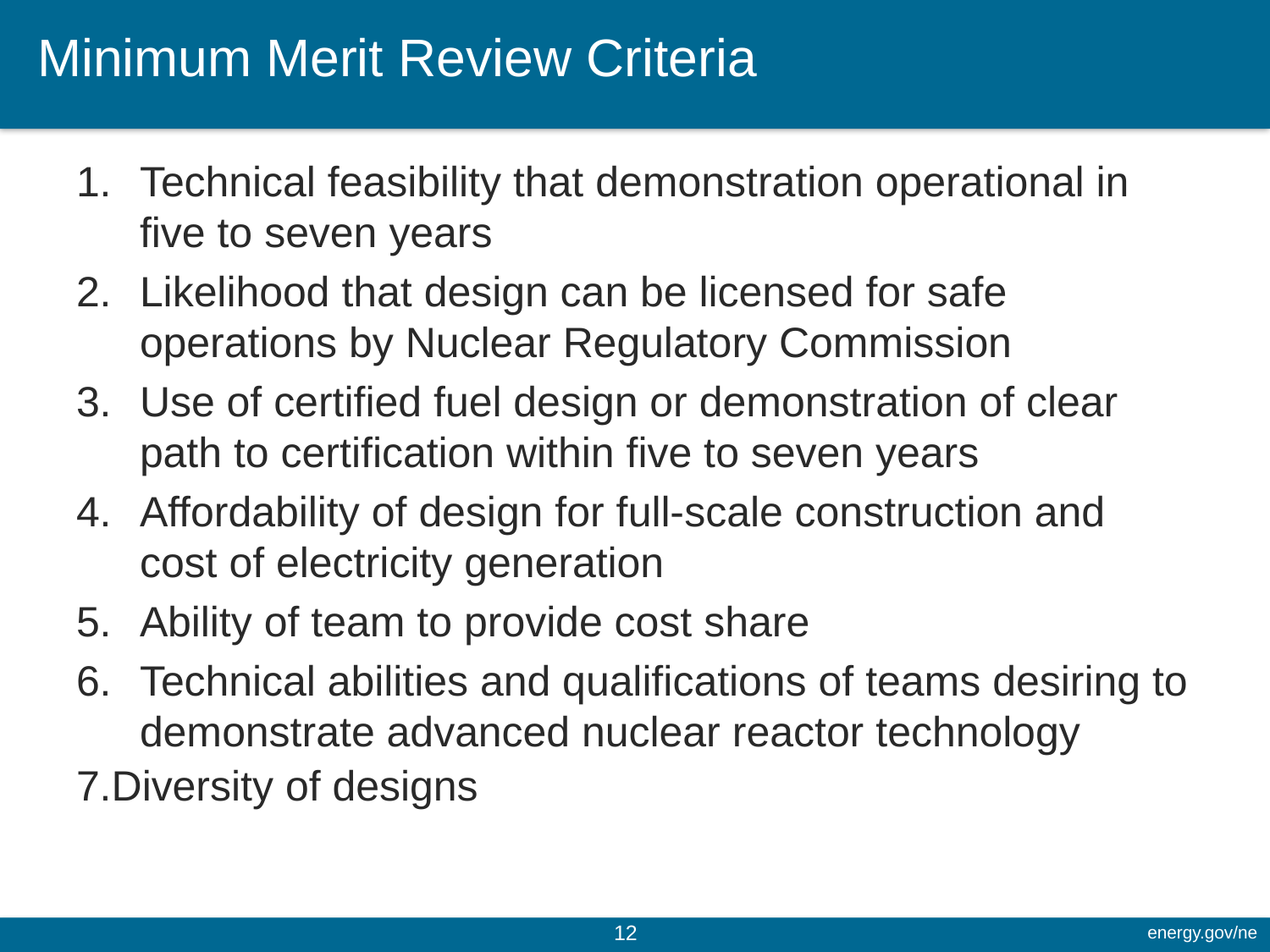

# Minimum Merit Review Criteria
Technical feasibility that demonstration operational in five to seven years
Likelihood that design can be licensed for safe operations by Nuclear Regulatory Commission
Use of certified fuel design or demonstration of clear path to certification within five to seven years
Affordability of design for full-scale construction and cost of electricity generation
Ability of team to provide cost share
Technical abilities and qualifications of teams desiring to demonstrate advanced nuclear reactor technology
Diversity of designs